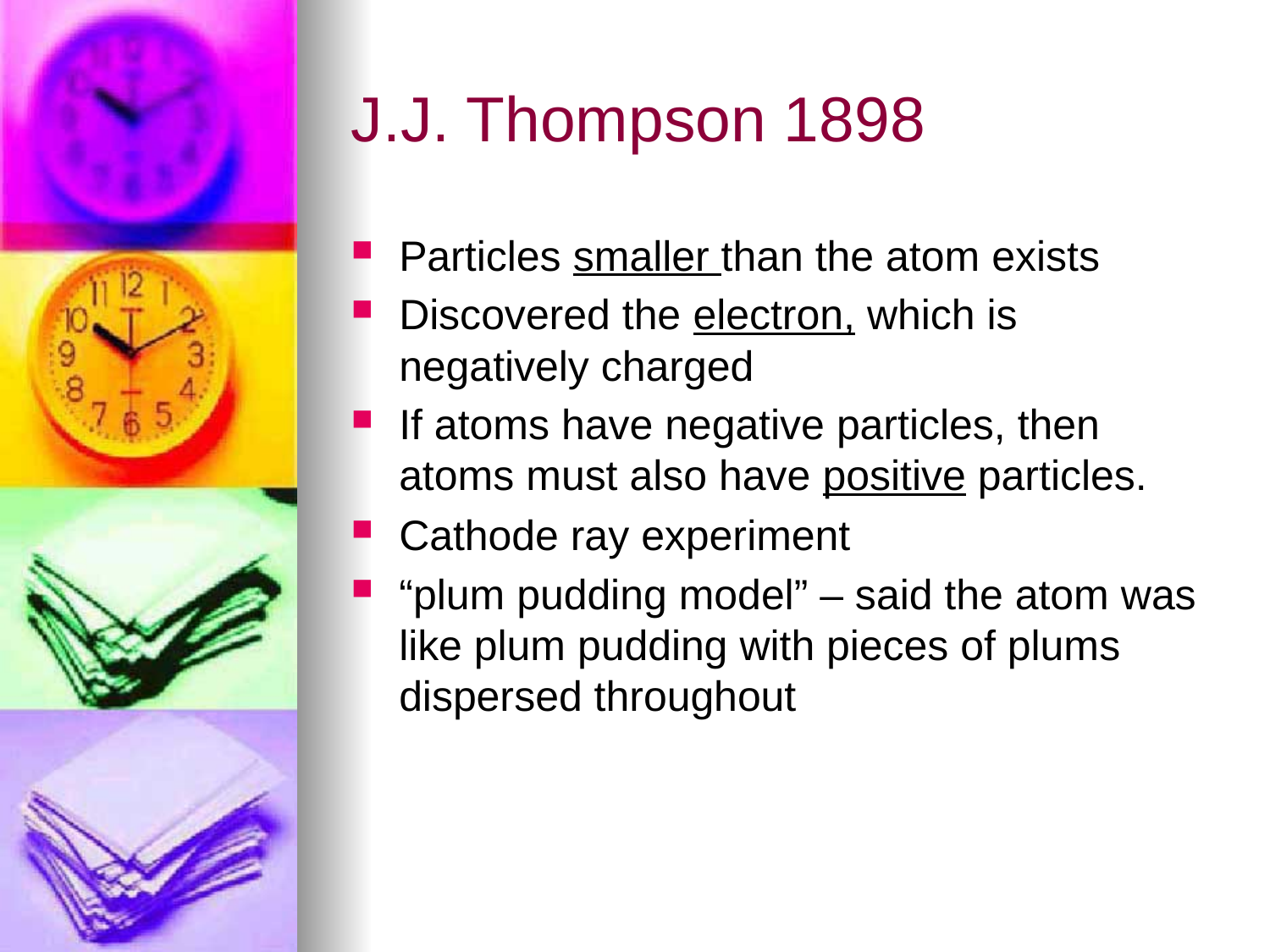

# J.J. Thompson 1898
Particles smaller than the atom exists
Discovered the electron, which is negatively charged
If atoms have negative particles, then atoms must also have positive particles.
Cathode ray experiment
“plum pudding model” – said the atom was like plum pudding with pieces of plums dispersed throughout